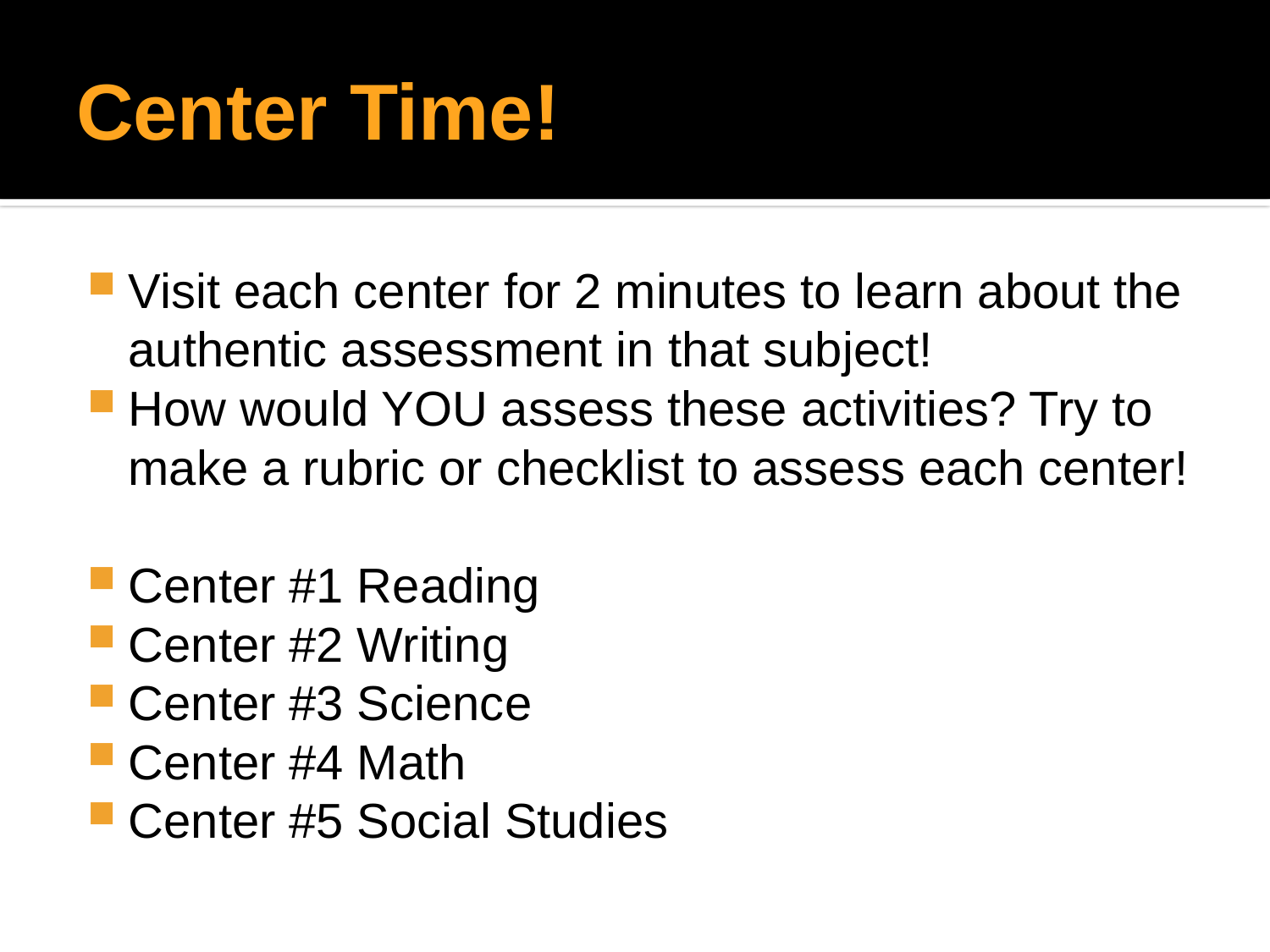

# Center Time!
Visit each center for 2 minutes to learn about the authentic assessment in that subject!
How would YOU assess these activities? Try to make a rubric or checklist to assess each center!

Center #1 Reading
Center #2 Writing
Center #3 Science
Center #4 Math
Center #5 Social Studies